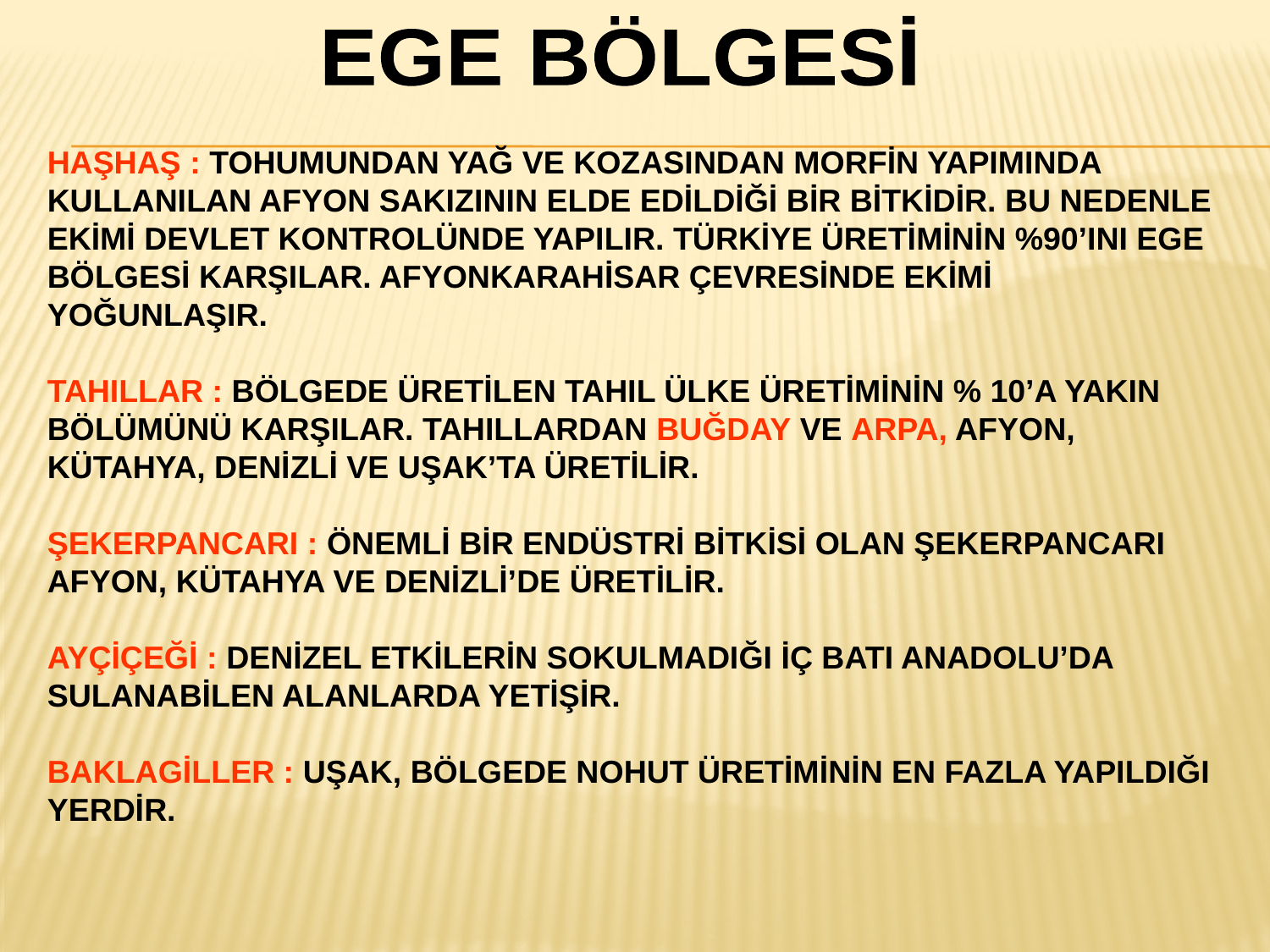

EGE BÖLGESİ
HAŞHAŞ : TOHUMUNDAN YAĞ VE KOZASINDAN MORFİN YAPIMINDA KULLANILAN AFYON SAKIZININ ELDE EDİLDİĞİ BİR BİTKİDİR. BU NEDENLE EKİMİ DEVLET KONTROLÜNDE YAPILIR. TÜRKİYE ÜRETİMİNİN %90’INI EGE BÖLGESİ KARŞILAR. AFYONKARAHİSAR ÇEVRESİNDE EKİMİ YOĞUNLAŞIR.
TAHILLAR : BÖLGEDE ÜRETİLEN TAHIL ÜLKE ÜRETİMİNİN % 10’A YAKIN BÖLÜMÜNÜ KARŞILAR. TAHILLARDAN BUĞDAY VE ARPA, AFYON, KÜTAHYA, DENİZLİ VE UŞAK’TA ÜRETİLİR.
ŞEKERPANCARI : ÖNEMLİ BİR ENDÜSTRİ BİTKİSİ OLAN ŞEKERPANCARI AFYON, KÜTAHYA VE DENİZLİ’DE ÜRETİLİR.
AYÇİÇEĞİ : DENİZEL ETKİLERİN SOKULMADIĞI İÇ BATI ANADOLU’DA SULANABİLEN ALANLARDA YETİŞİR.
BAKLAGİLLER : UŞAK, BÖLGEDE NOHUT ÜRETİMİNİN EN FAZLA YAPILDIĞI YERDİR.